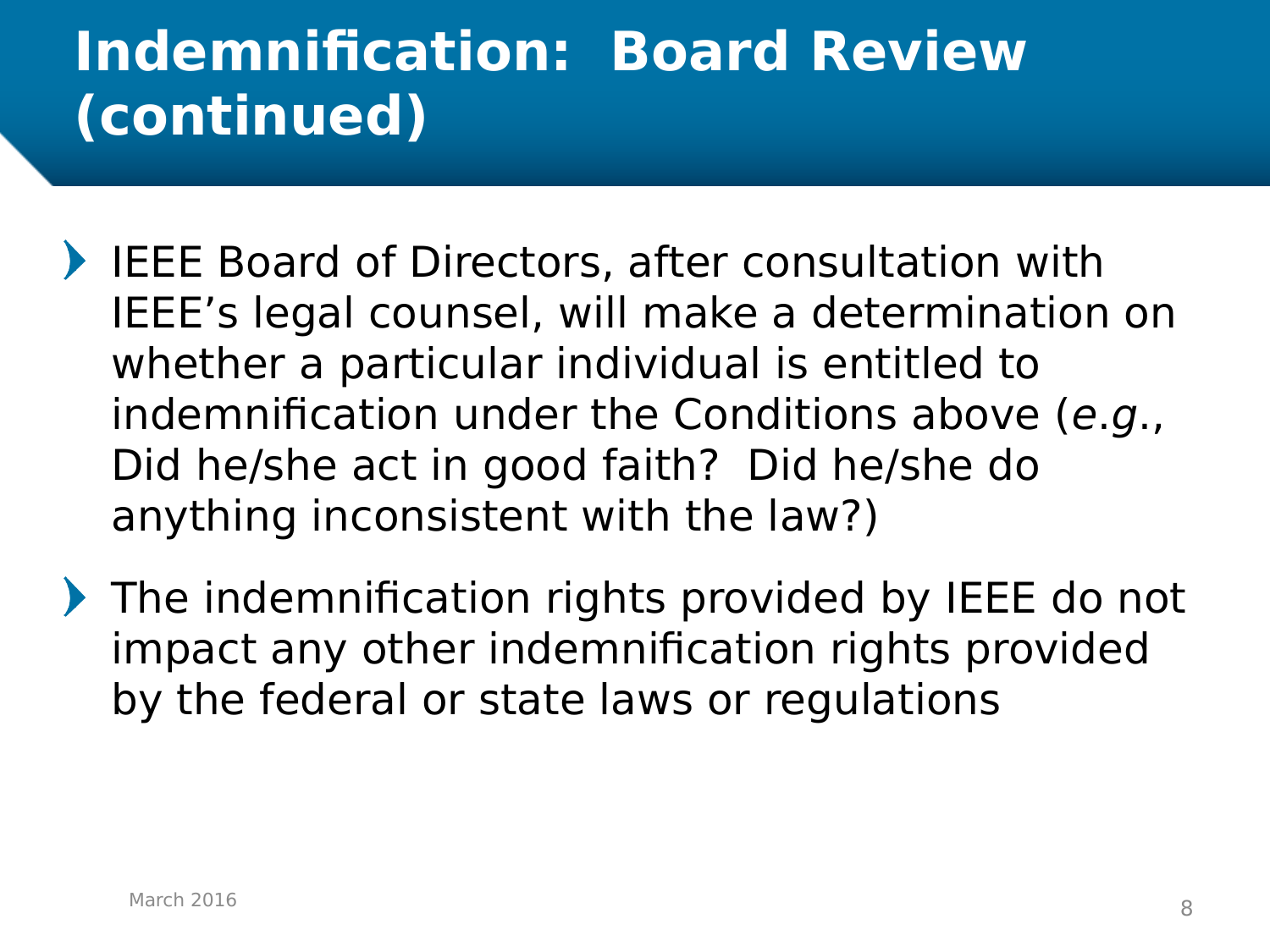

# Indemnification:  Board Review (continued)
IEEE Board of Directors, after consultation with IEEE’s legal counsel, will make a determination on whether a particular individual is entitled to indemnification under the Conditions above (e.g., Did he/she act in good faith?  Did he/she do anything inconsistent with the law?)
The indemnification rights provided by IEEE do not impact any other indemnification rights provided by the federal or state laws or regulations
March 2016

8